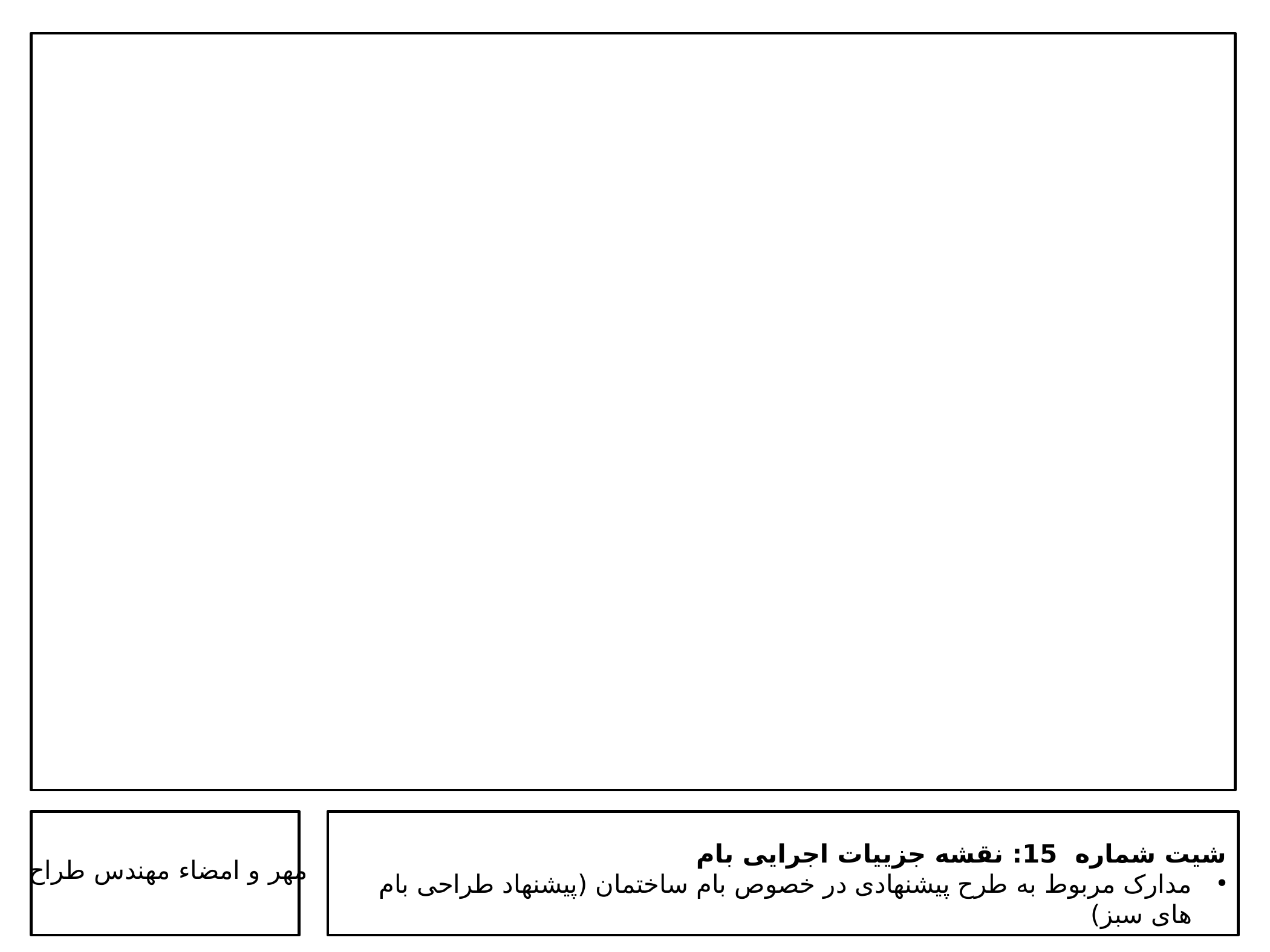

شیت شماره  15: نقشه جزییات اجرایی بام
مدارک مربوط به طرح پیشنهادی در خصوص بام ساختمان (پیشنهاد طراحی بام های سبز)
مهر و امضاء مهندس طراح